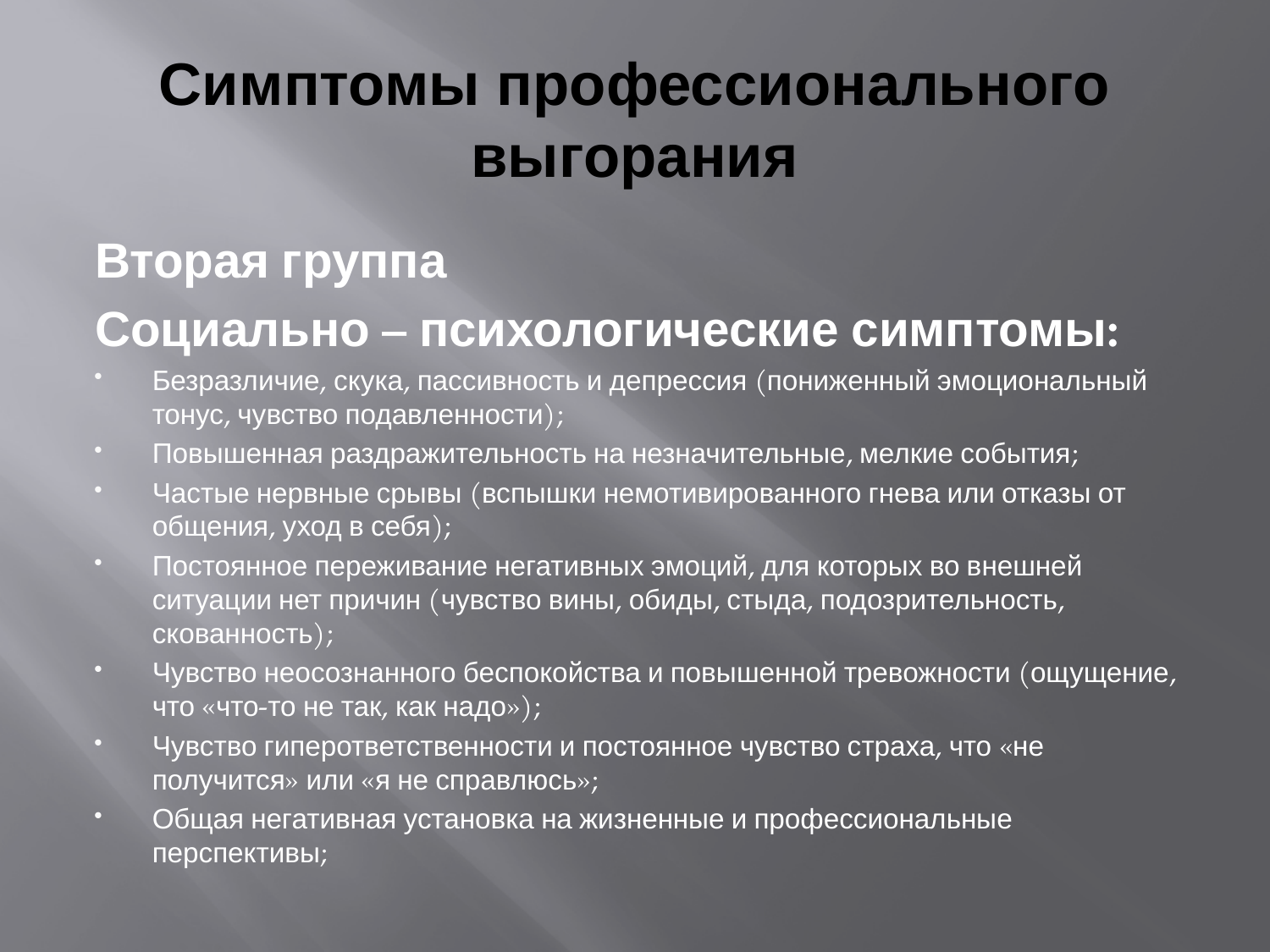

# Симптомы профессионального выгорания
Вторая группа
Социально – психологические симптомы:
Безразличие, скука, пассивность и депрессия (пониженный эмоциональный тонус, чувство подавленности);
Повышенная раздражительность на незначительные, мелкие события;
Частые нервные срывы (вспышки немотивированного гнева или отказы от общения, уход в себя);
Постоянное переживание негативных эмоций, для которых во внешней ситуации нет причин (чувство вины, обиды, стыда, подозрительность, скованность);
Чувство неосознанного беспокойства и повышенной тревожности (ощущение, что «что-то не так, как надо»);
Чувство гиперответственности и постоянное чувство страха, что «не получится» или «я не справлюсь»;
Общая негативная установка на жизненные и профессиональные перспективы;